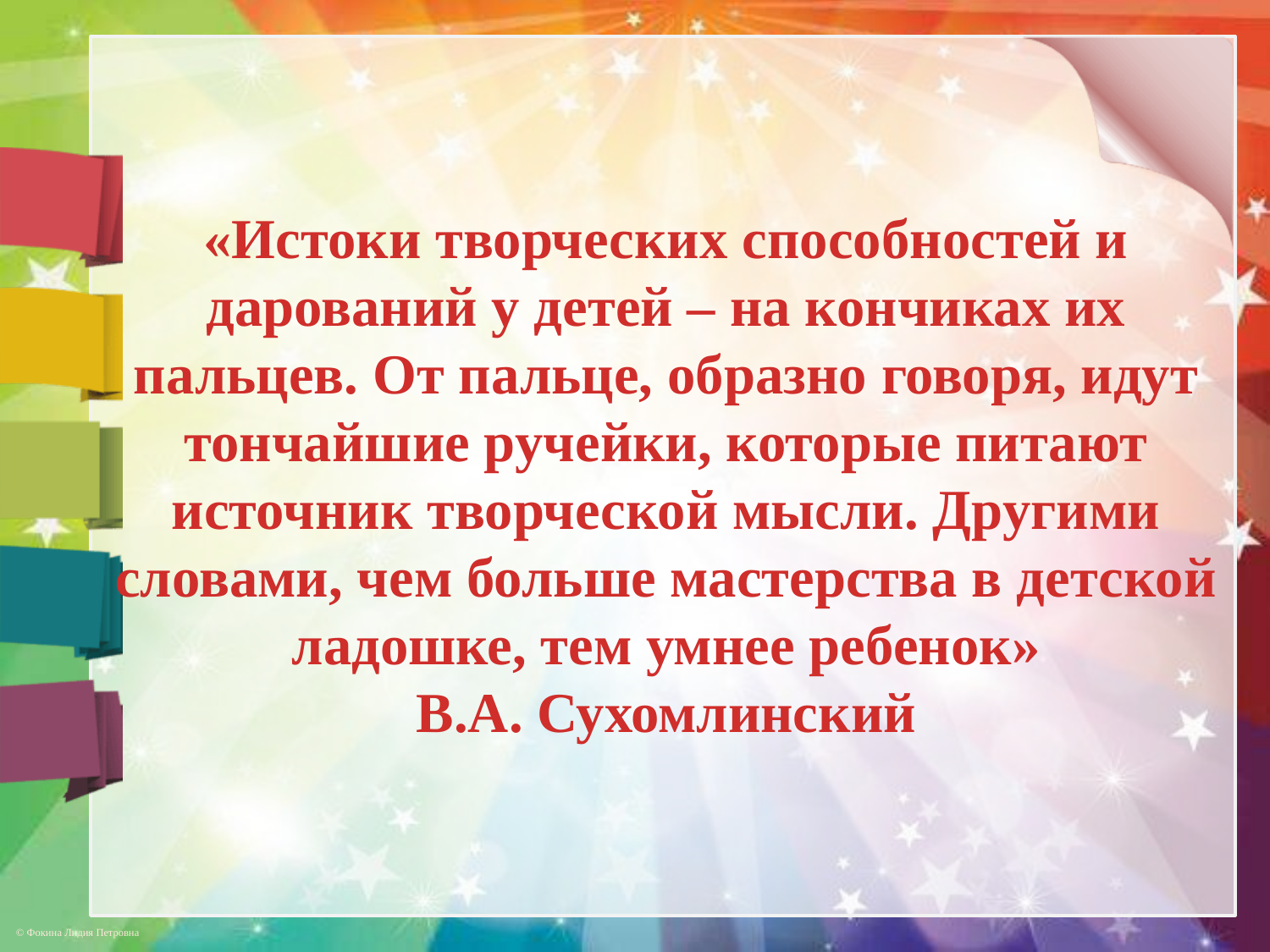

# «Истоки творческих способностей и дарований у детей – на кончиках их пальцев. От пальце, образно говоря, идут тончайшие ручейки, которые питают источник творческой мысли. Другими словами, чем больше мастерства в детской ладошке, тем умнее ребенок» В.А. Сухомлинский